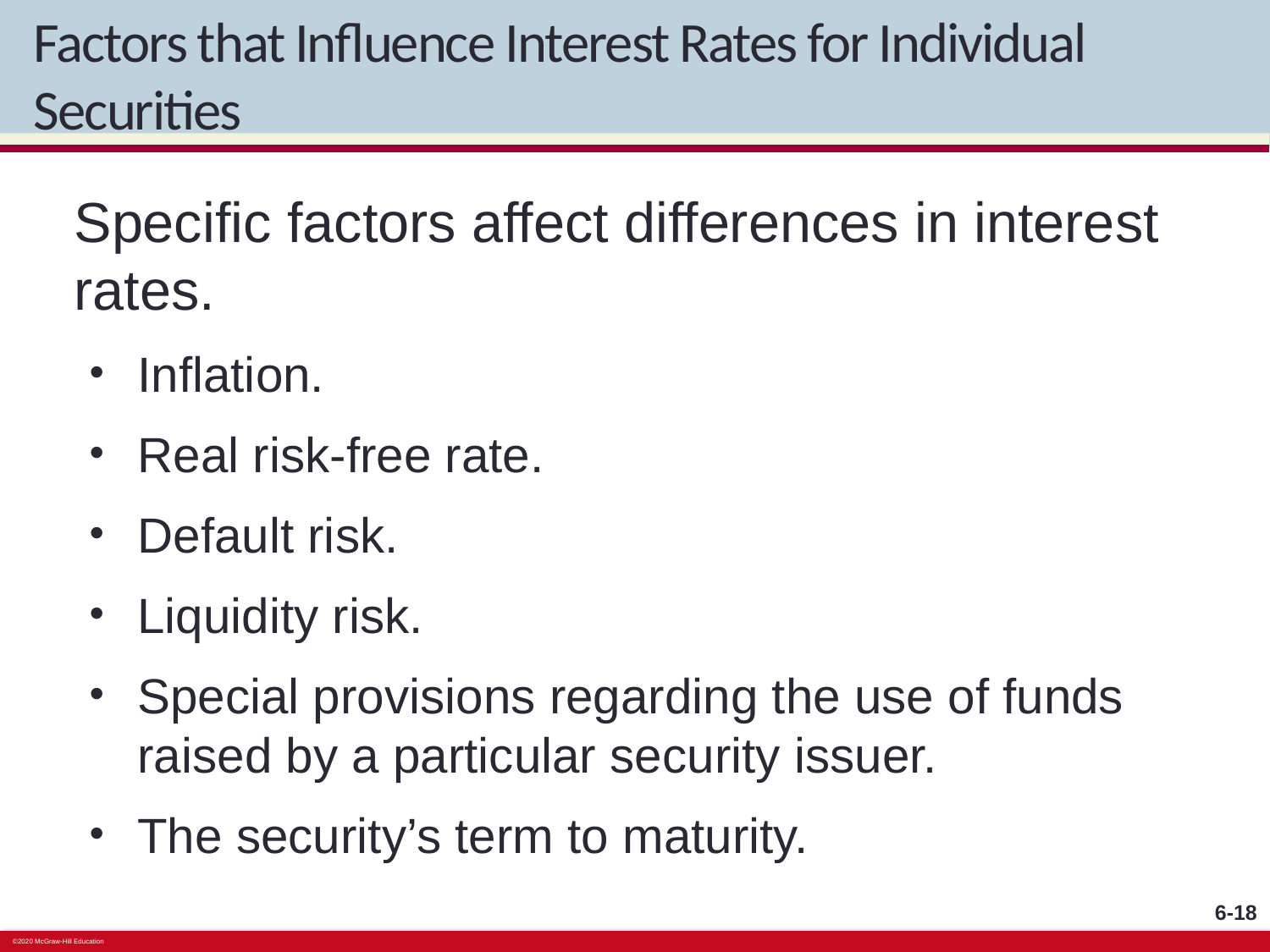

# Factors that Influence Interest Rates for Individual Securities
Specific factors affect differences in interest rates.
Inflation.
Real risk-free rate.
Default risk.
Liquidity risk.
Special provisions regarding the use of funds raised by a particular security issuer.
The security’s term to maturity.